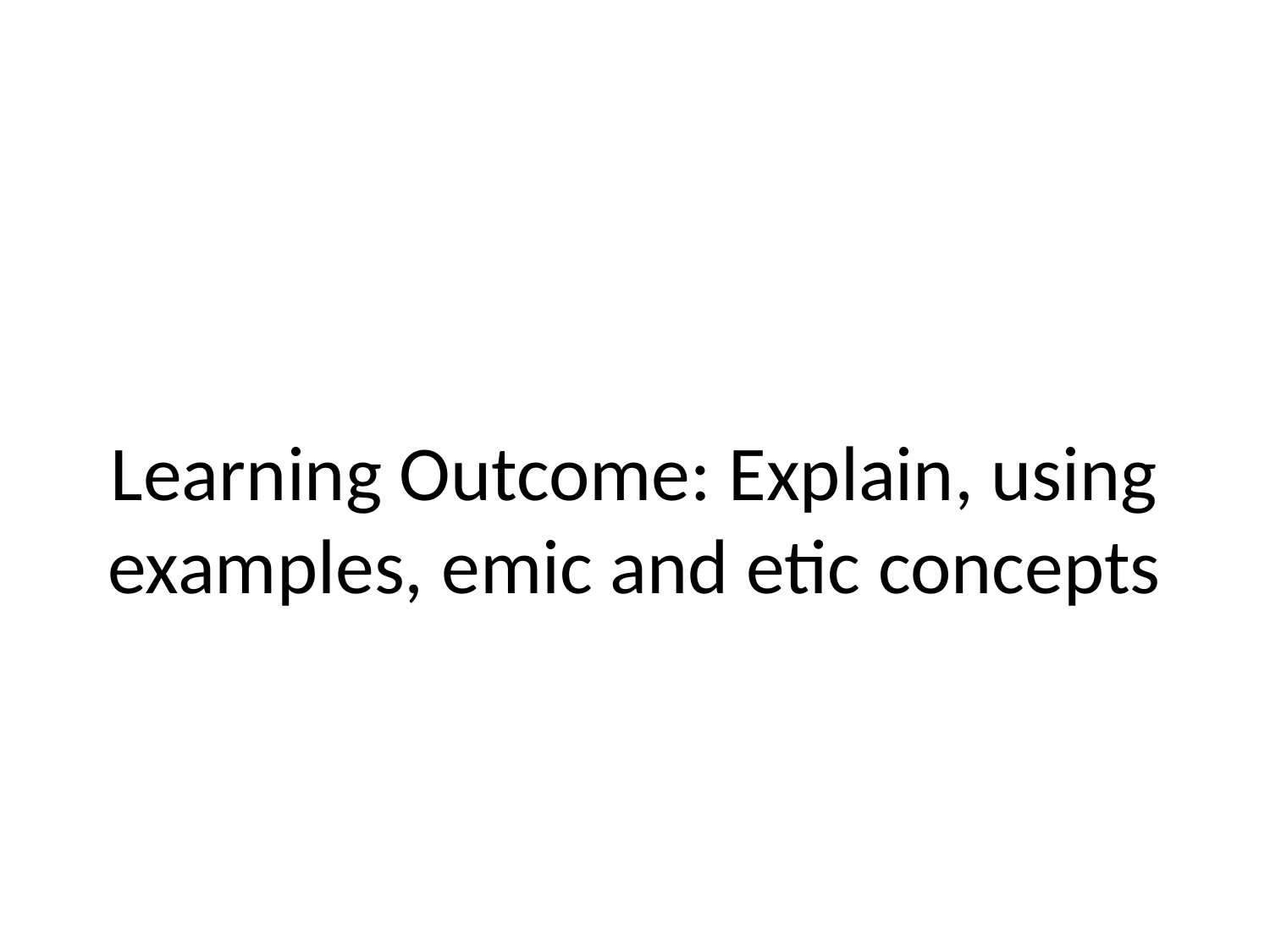

# Learning Outcome: Explain, using examples, emic and etic concepts